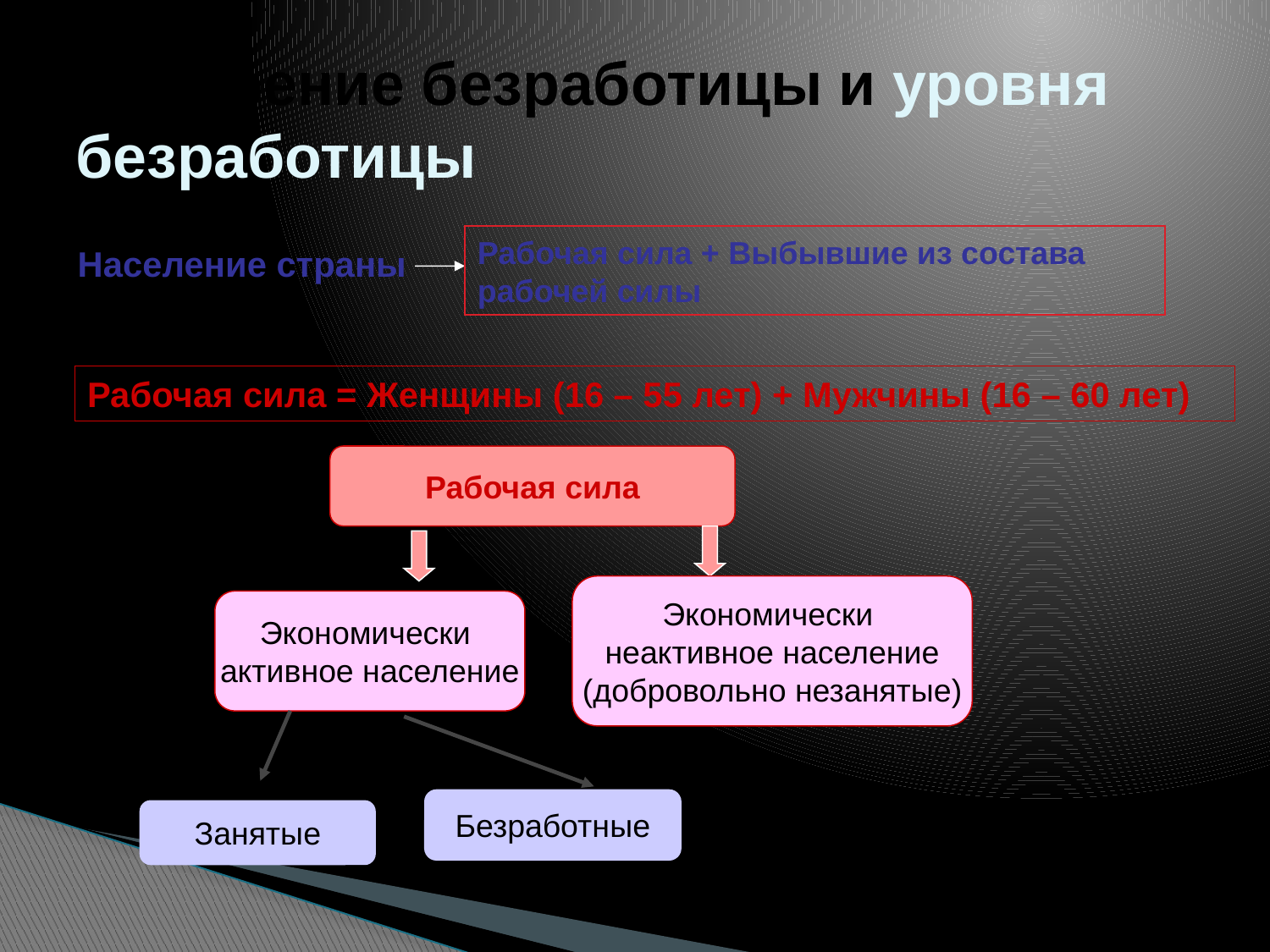

# Измерение безработицы и уровня безработицы
Рабочая сила + Выбывшие из состава рабочей силы
Население страны

Рабочая сила = Женщины (16 – 55 лет) + Мужчины (16 – 60 лет)
Рабочая сила

Экономически
неактивное население
(добровольно незанятые)
Экономически
активное население

Безработные
Занятые